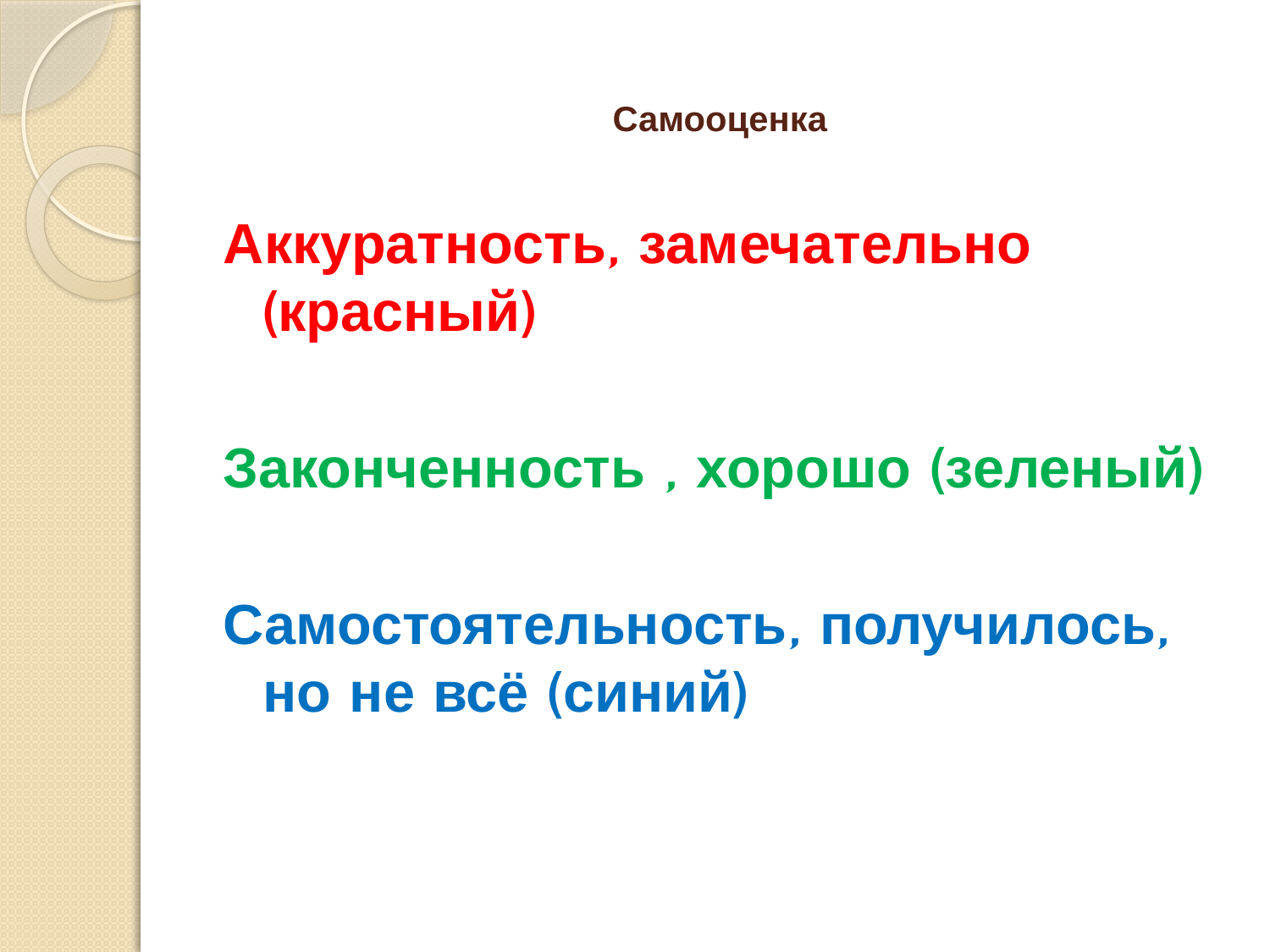

# Самооценка
Аккуратность, замечательно (красный)

Законченность , хорошо (зеленый)

Самостоятельность, получилось, но не всё (синий)